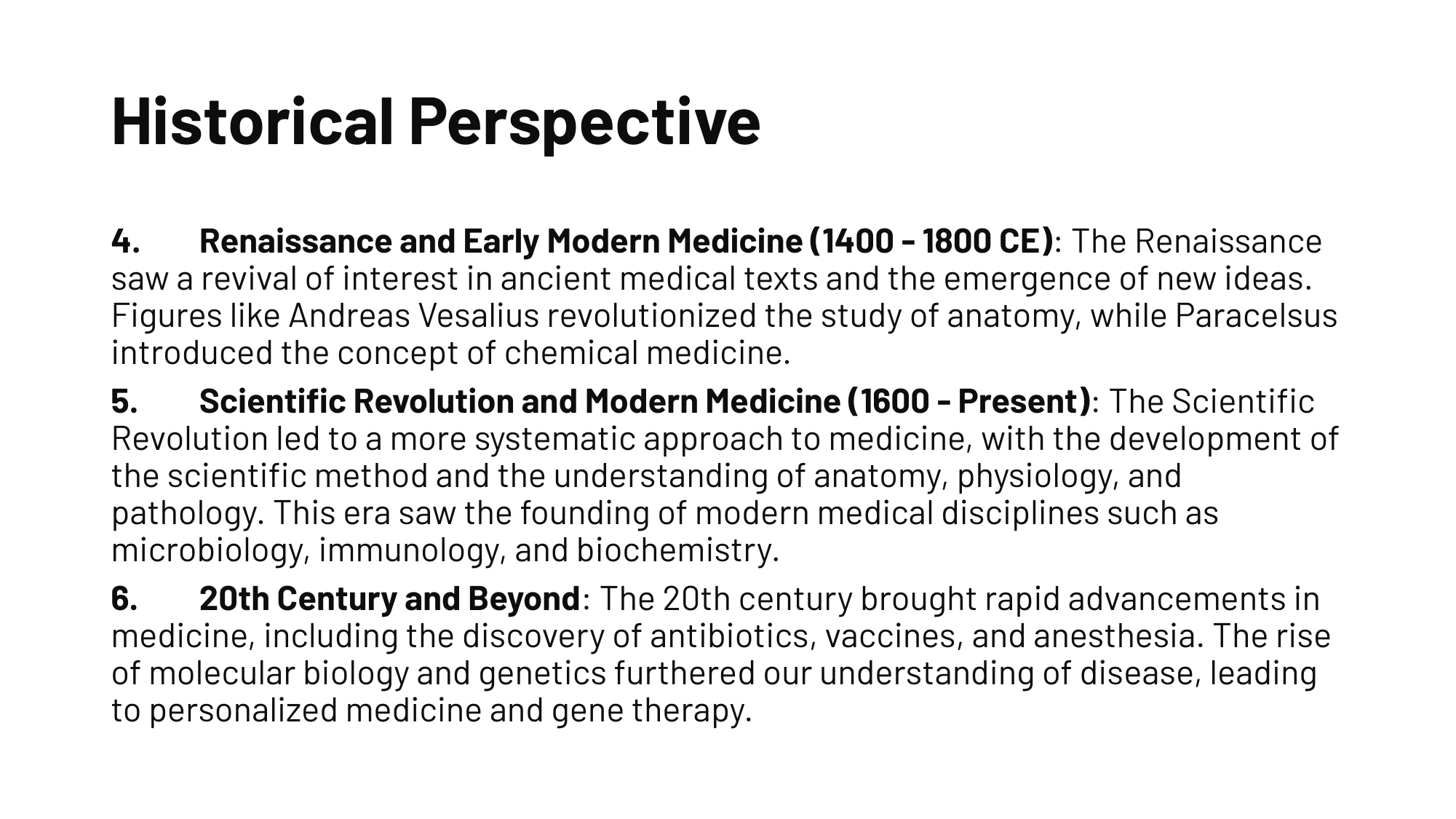

# Historical Perspective
4.	Renaissance and Early Modern Medicine (1400 - 1800 CE): The Renaissance saw a revival of interest in ancient medical texts and the emergence of new ideas. Figures like Andreas Vesalius revolutionized the study of anatomy, while Paracelsus introduced the concept of chemical medicine.
5.	Scientific Revolution and Modern Medicine (1600 - Present): The Scientific Revolution led to a more systematic approach to medicine, with the development of the scientific method and the understanding of anatomy, physiology, and pathology. This era saw the founding of modern medical disciplines such as microbiology, immunology, and biochemistry.
6.	20th Century and Beyond: The 20th century brought rapid advancements in medicine, including the discovery of antibiotics, vaccines, and anesthesia. The rise of molecular biology and genetics furthered our understanding of disease, leading to personalized medicine and gene therapy.